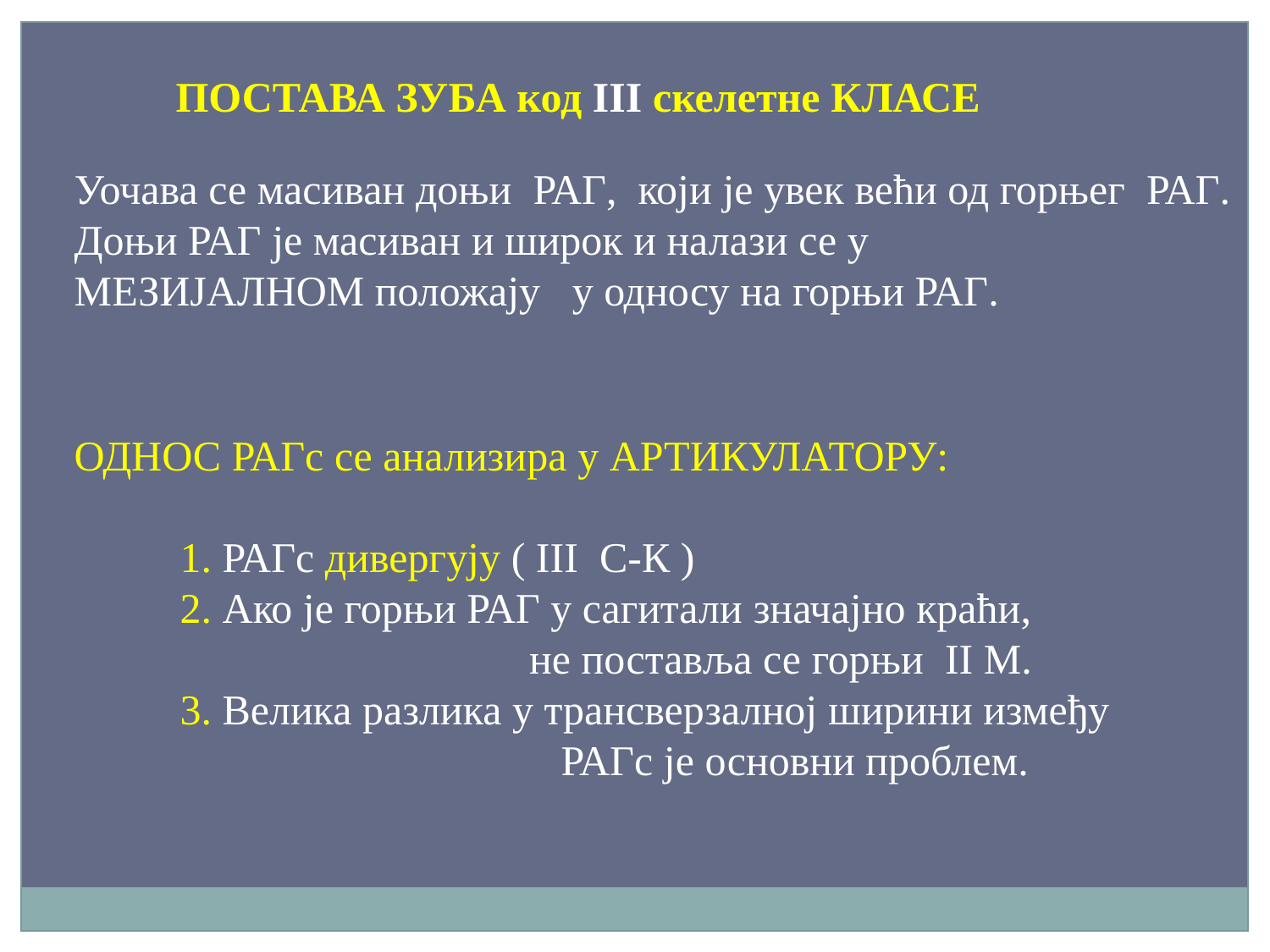

ПОСТАВА ЗУБА код III скелетне КЛАСЕ
Уочава се масиван доњи  РАГ,  који је увек већи од горњег  РАГ.
Доњи РАГ је масиван и широк и налази се у
МЕЗИЈАЛНОМ положају   у односу на горњи РАГ.

ОДНОС РАГс се анализира у АРТИКУЛАТОРУ:

          1. РАГс дивергују ( III  С-К )
          2. Ако је горњи РАГ у сагитали значајно краћи,
                                           не поставља се горњи  II М.
          3. Велика разлика у трансверзалној ширини између
                                              РАГс је основни проблем.